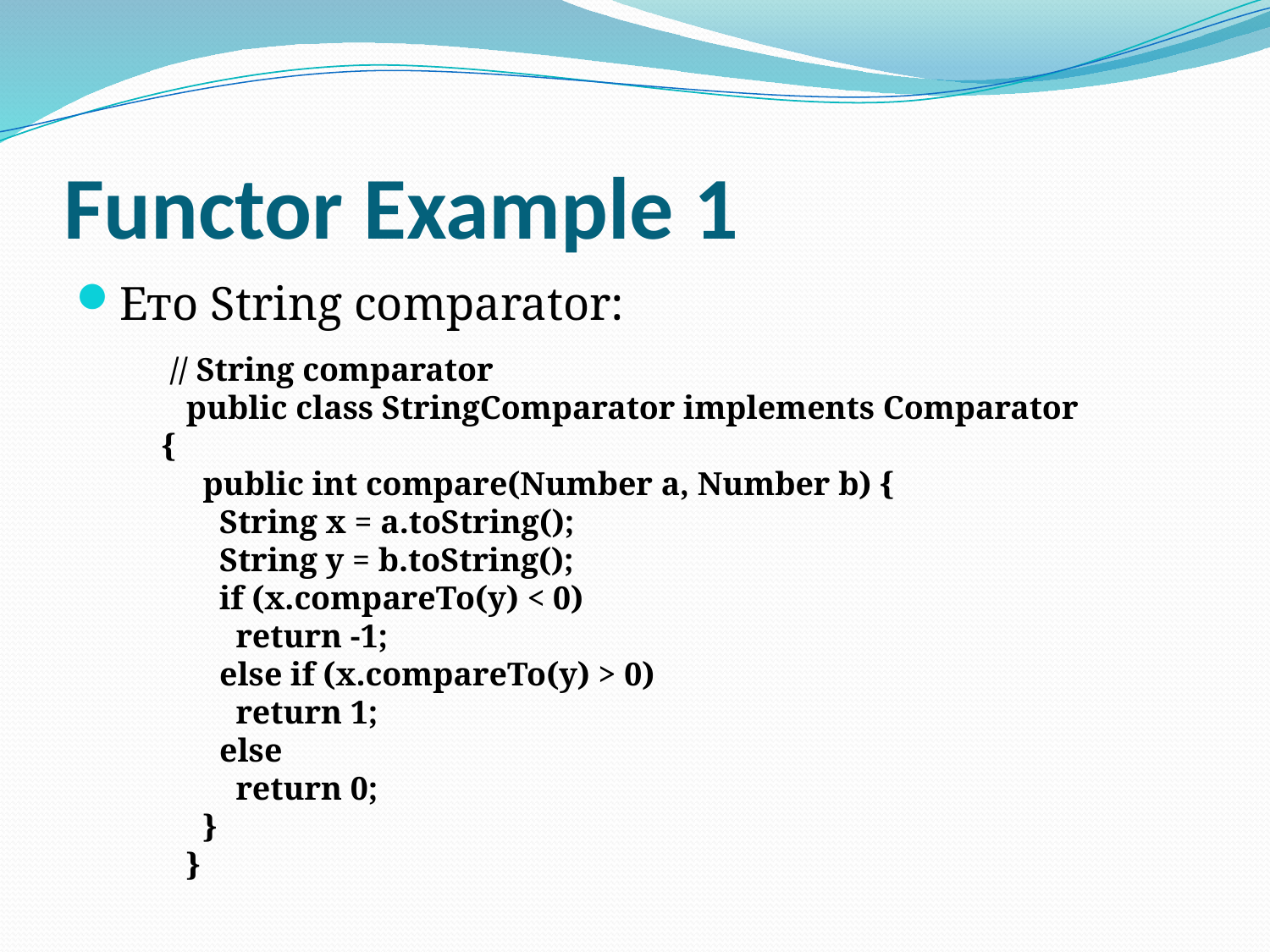

# Functor Example 1
Ето String comparator:
 // String comparator
   public class StringComparator implements Comparator {
     public int compare(Number a, Number b) {
       String x = a.toString();
       String y = b.toString();
       if (x.compareTo(y) < 0)
         return -1;
       else if (x.compareTo(y) > 0)
         return 1;
       else
         return 0;
     }
   }